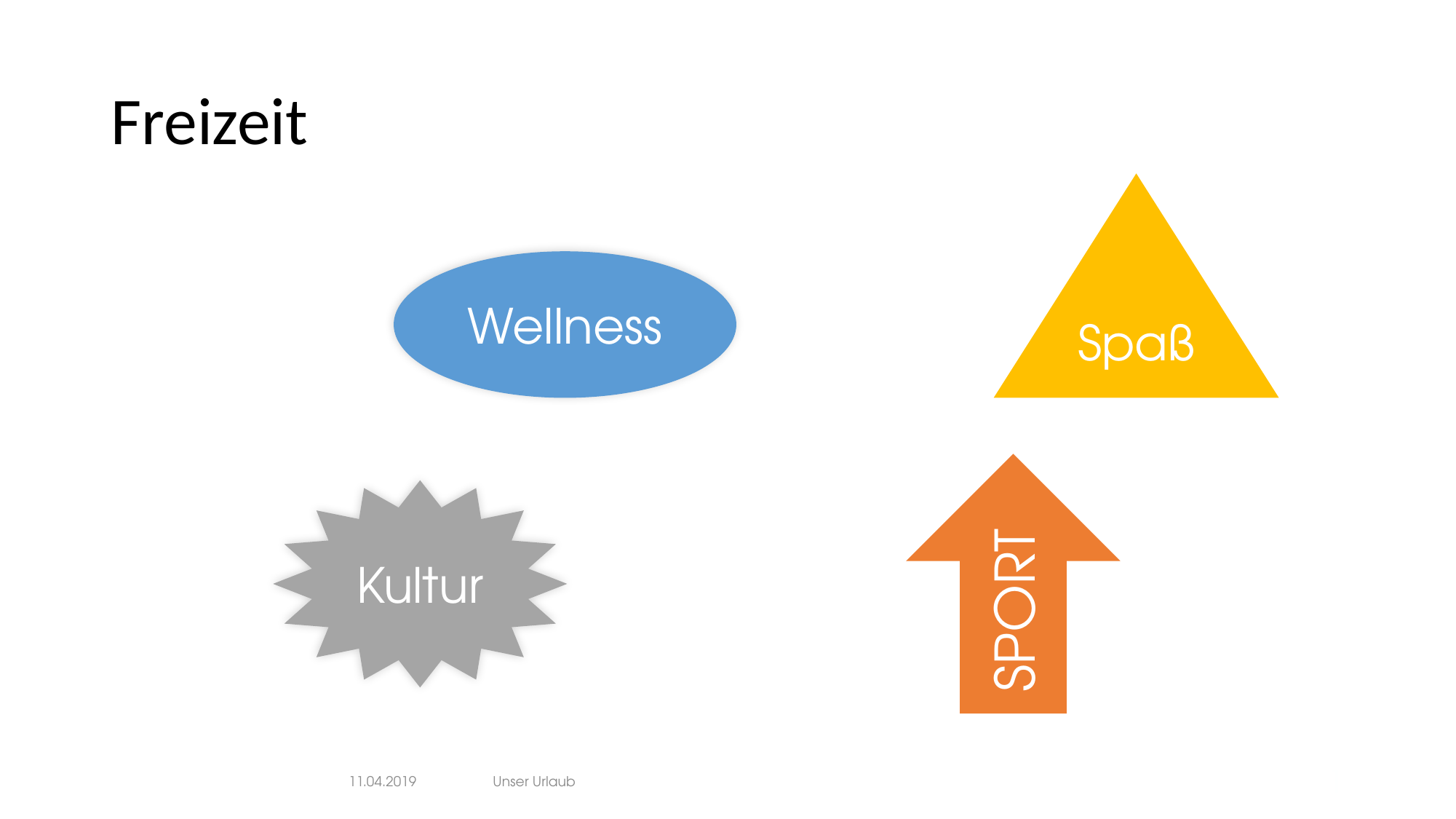

# Freizeit
Spaß
Wellness
SPORT
Kultur
11.04.2019
Unser Urlaub
1